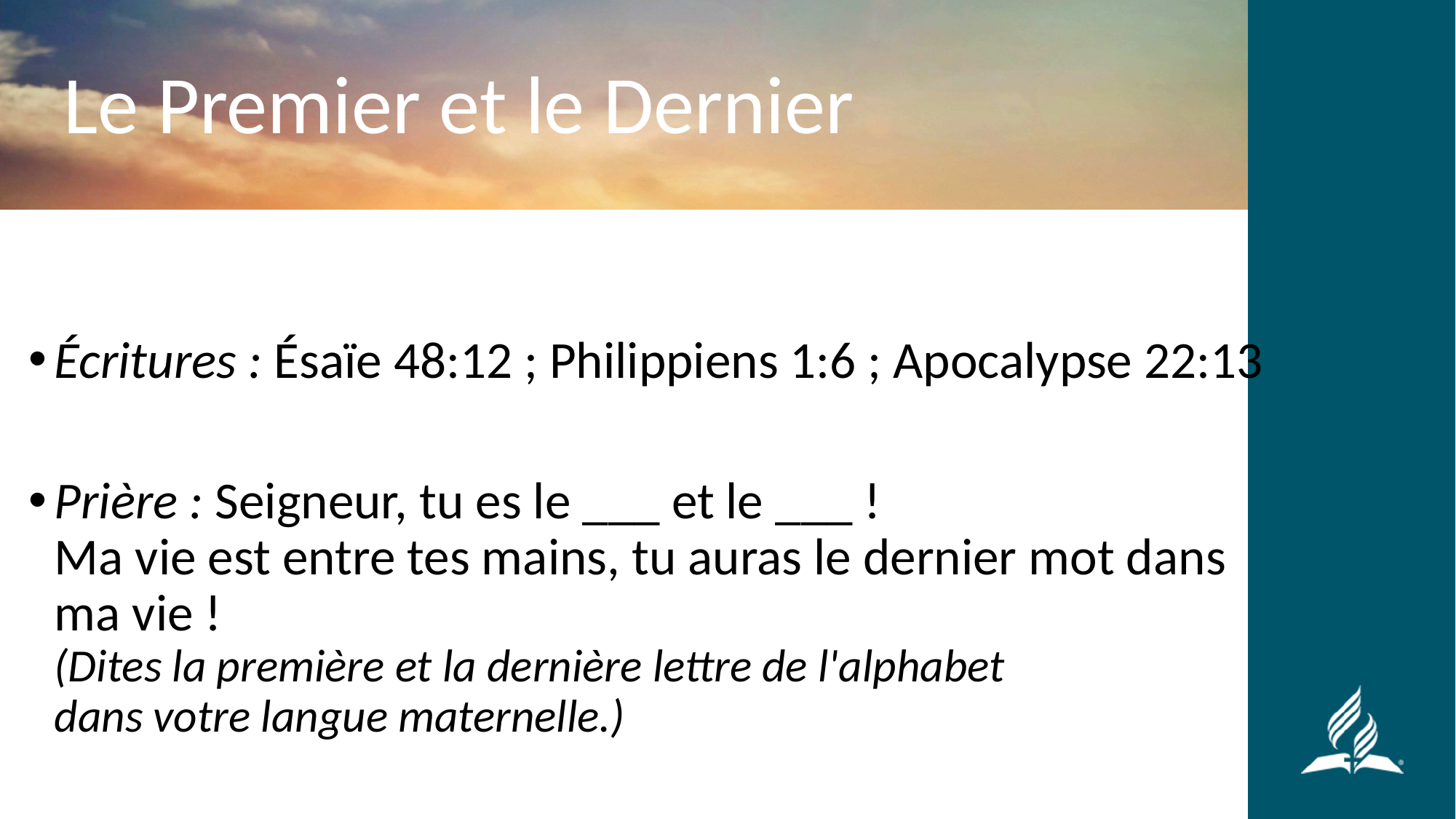

Le Premier et le Dernier

Écritures : Ésaïe 48:12 ; Philippiens 1:6 ; Apocalypse 22:13

Prière : Seigneur, tu es le ___ et le ___ !
Ma vie est entre tes mains, tu auras le dernier mot dans ma vie !
(Dites la première et la dernière lettre de l'alphabet
dans votre langue maternelle.)